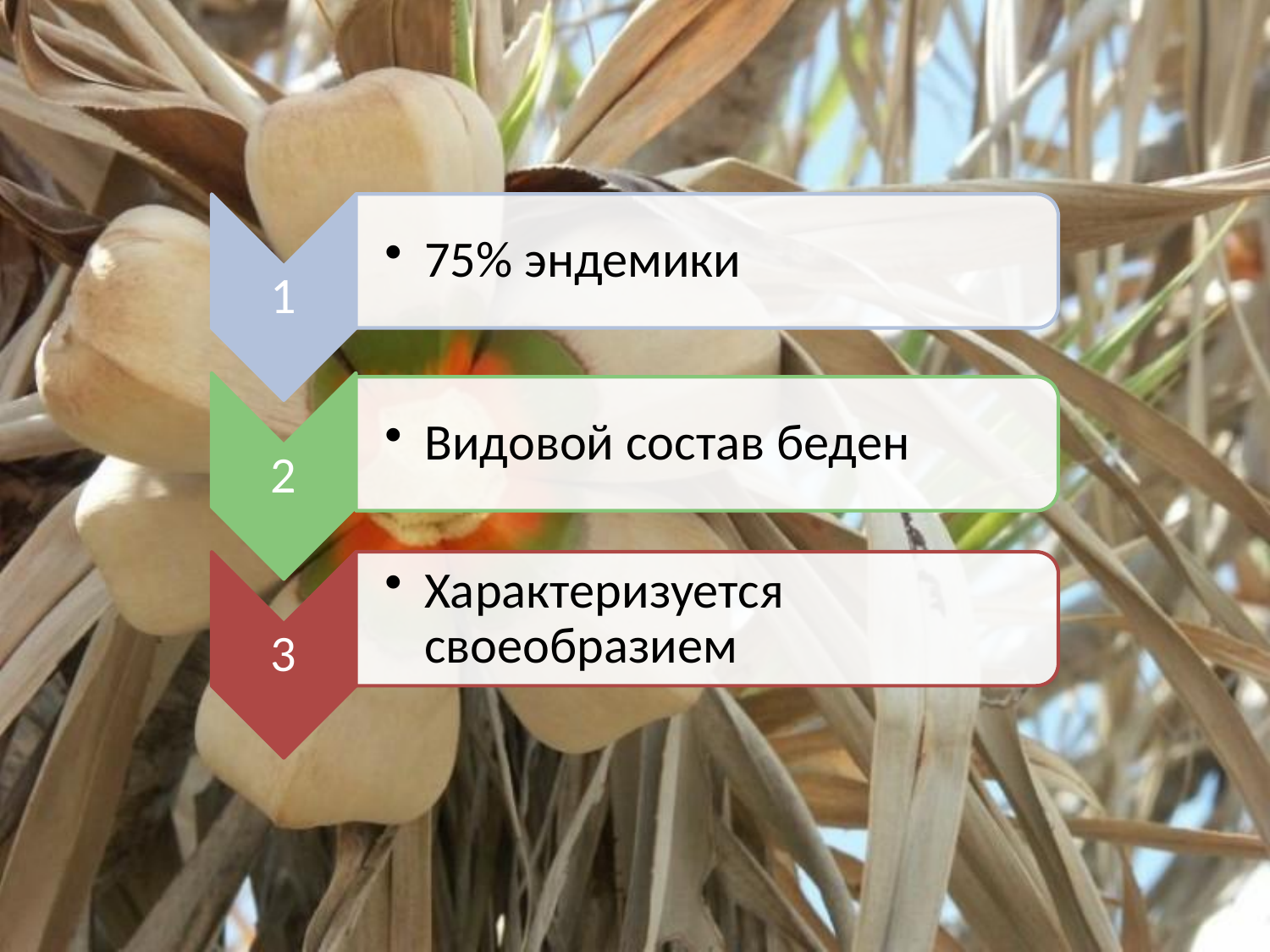

1
75% эндемики
2
Видовой состав беден
3
Характеризуется своеобразием